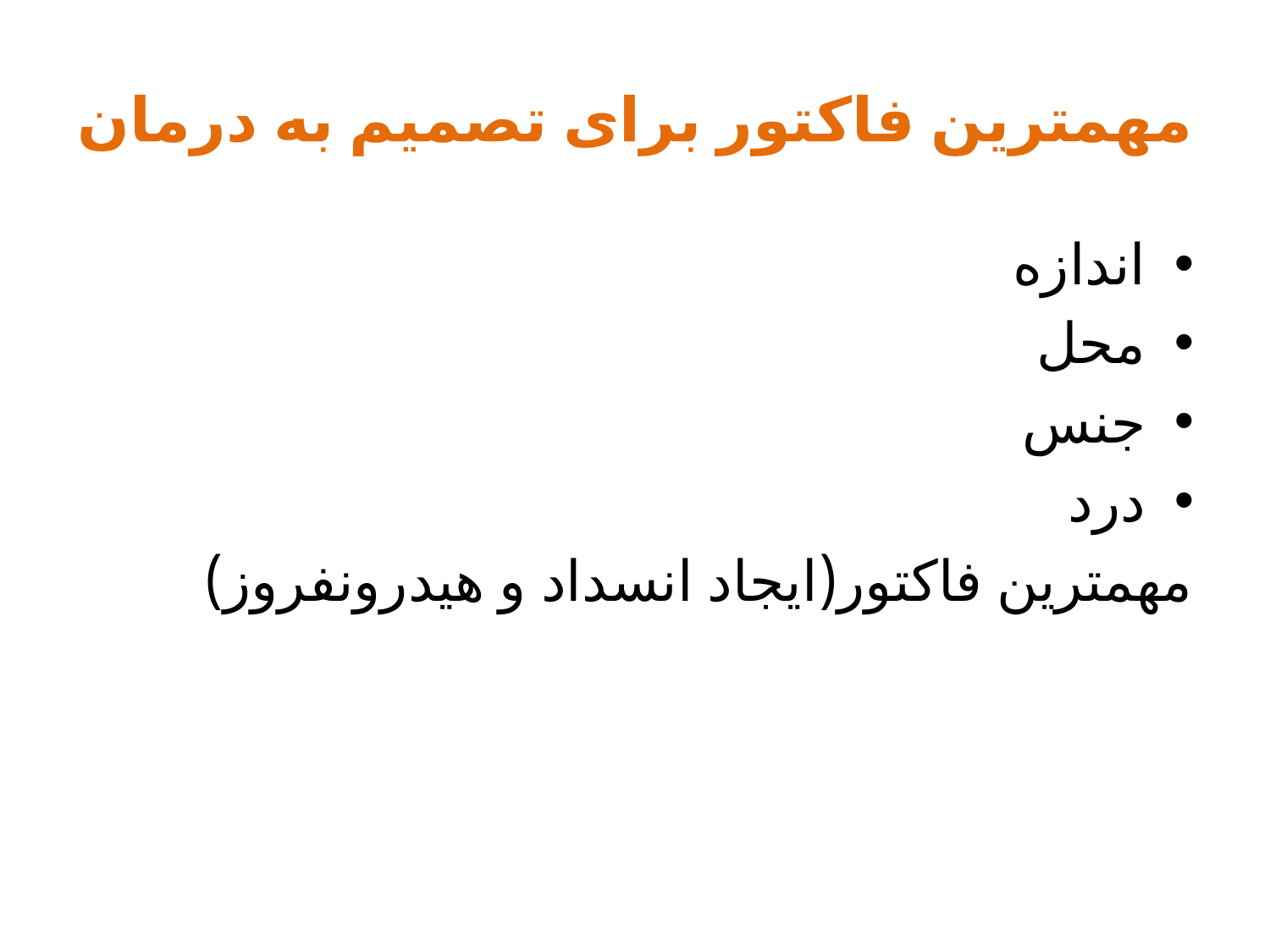

# مهمترین فاکتور برای تصمیم به درمان
اندازه
محل
جنس
درد
مهمترین فاکتور(ایجاد انسداد و هیدرونفروز)